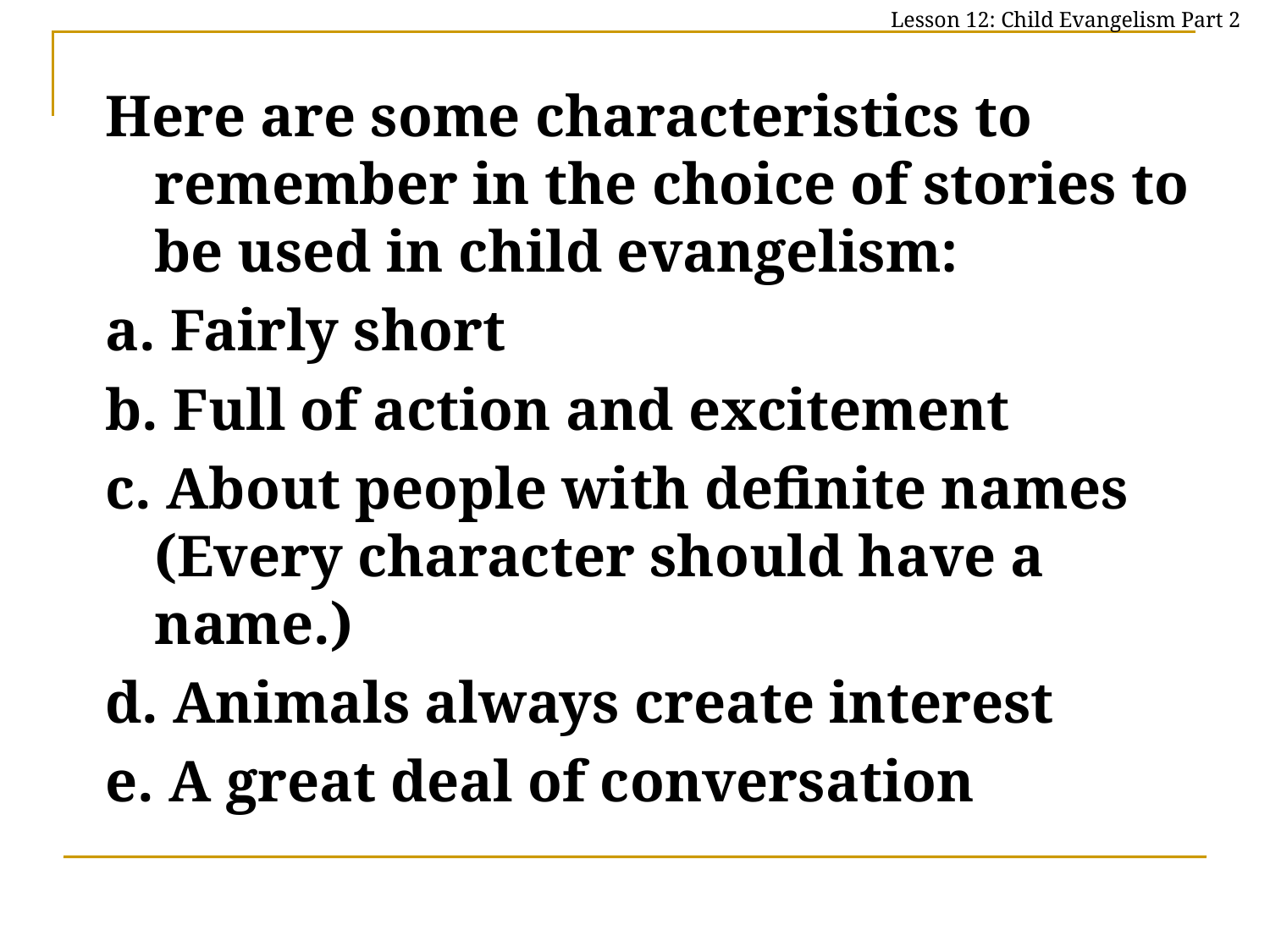

Lesson 12: Child Evangelism Part 2
Here are some characteristics to remember in the choice of stories to be used in child evangelism:
a. Fairly short
b. Full of action and excitement
c. About people with definite names (Every character should have a name.)
d. Animals always create interest
e. A great deal of conversation